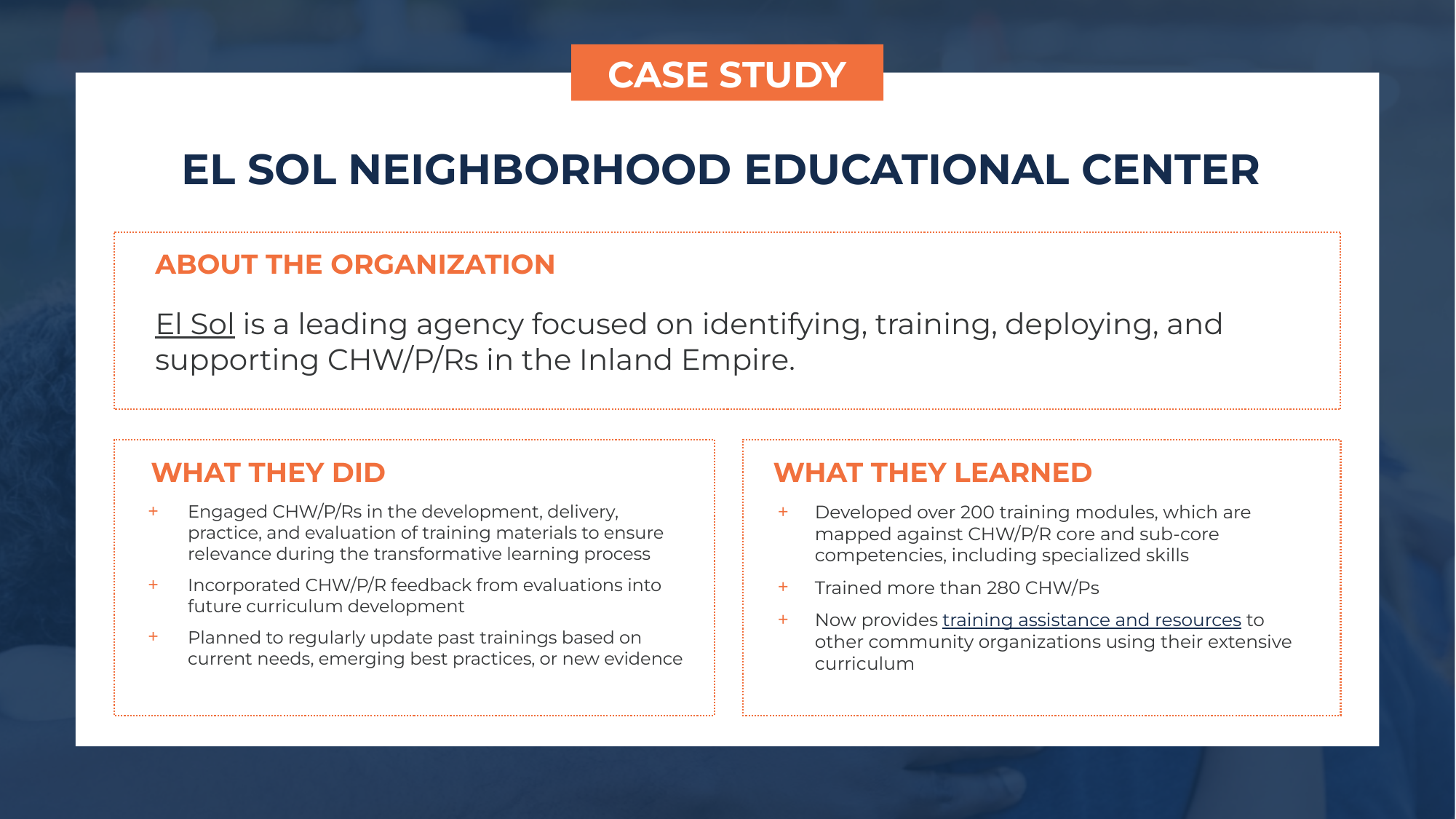

# El Sol Neighborhood Educational Center
El Sol is a leading agency focused on identifying, training, deploying, and supporting CHW/P/Rs in the Inland Empire.
Engaged CHW/P/Rs in the development, delivery, practice, and evaluation of training materials to ensure relevance during the transformative learning process
Incorporated CHW/P/R feedback from evaluations into future curriculum development
Planned to regularly update past trainings based on current needs, emerging best practices, or new evidence
Developed over 200 training modules, which are mapped against CHW/P/R core and sub-core competencies, including specialized skills
Trained more than 280 CHW/Ps
Now provides training assistance and resources to other community organizations using their extensive curriculum